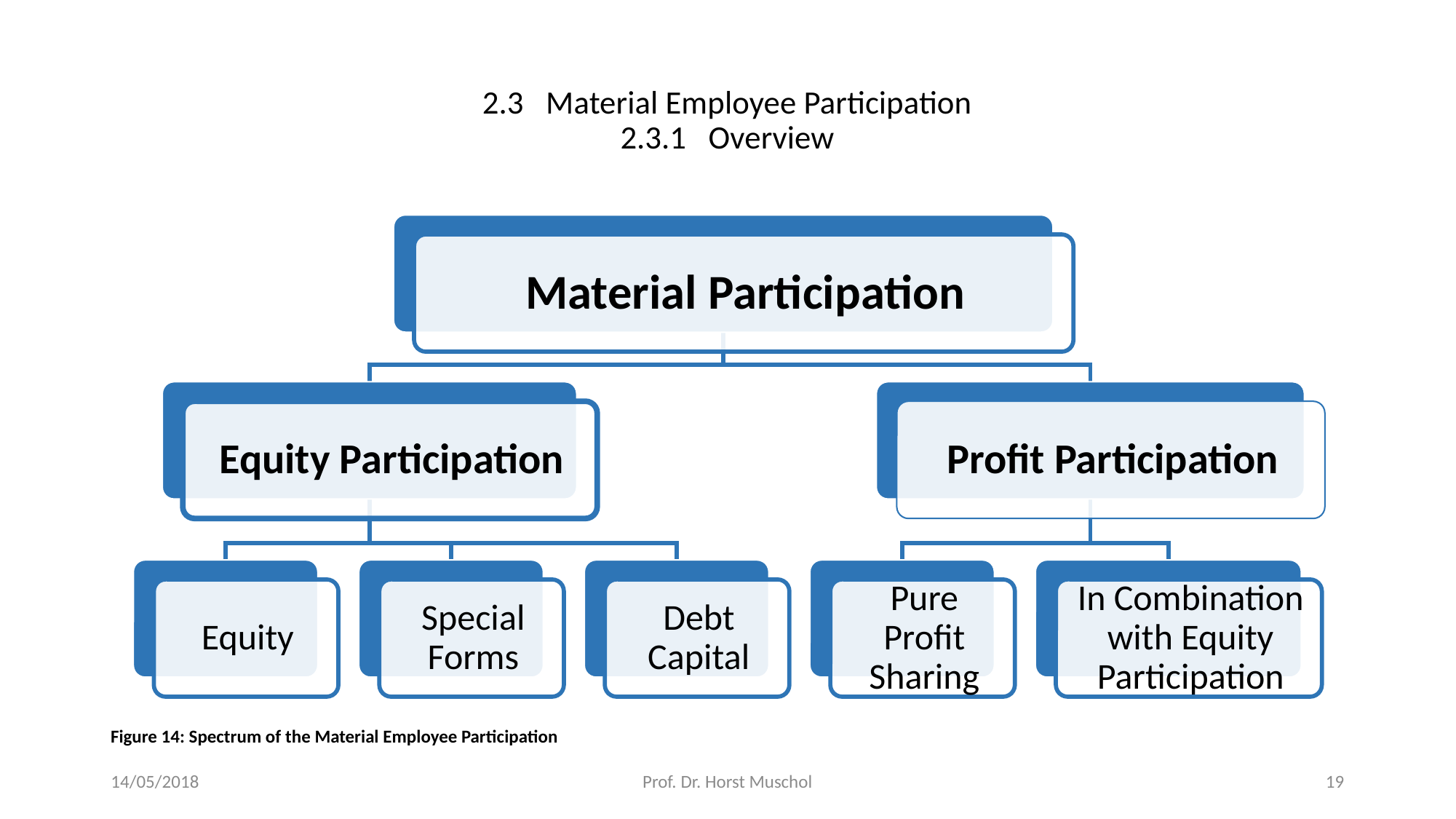

# 2.3   Material Employee Participation 2.3.1   Overview
Material Participation
Equity Participation
Equity
Special Forms
Debt Capital
Profit Participation
Pure Profit Sharing
In Combination with Equity Participation
Figure 14: Spectrum of the Material Employee Participation
14/05/2018
Prof. Dr. Horst Muschol
19